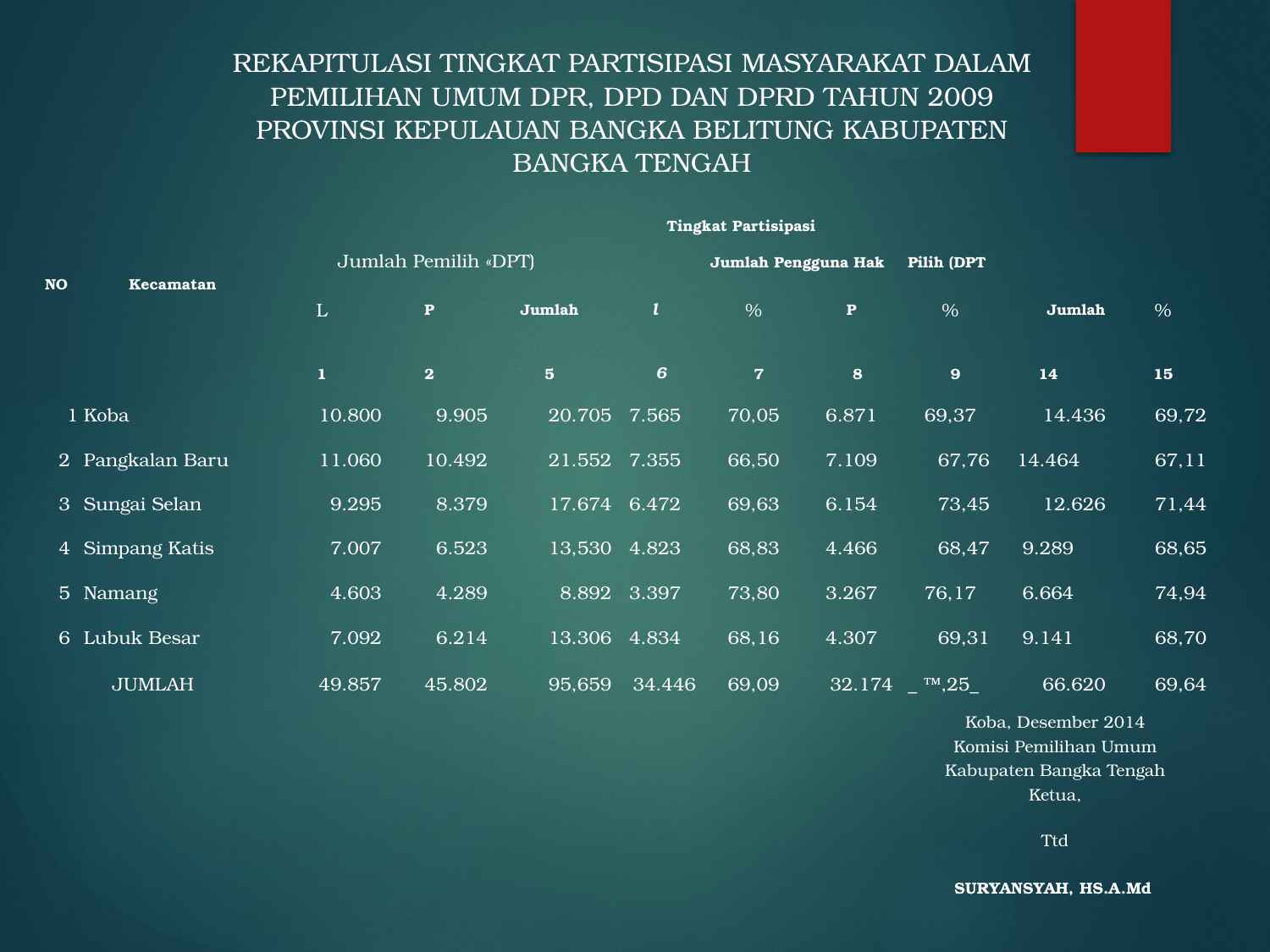

REKAPITULASI TINGKAT PARTISIPASI MASYARAKAT DALAM PEMILIHAN UMUM DPR, DPD DAN DPRD TAHUN 2009 PROVINSI KEPULAUAN BANGKA BELITUNG KABUPATEN BANGKA TENGAH
|  |  | Tingkat Partisipasi |  |  |  |  |  |  |  |  |
| --- | --- | --- | --- | --- | --- | --- | --- | --- | --- | --- |
|  |  | Jumlah Pemilih «DPT) |  |  |  | Jumlah Pengguna Hak |  | Pilih (DPT |  |  |
| NO | Kecamatan | L | P | Jumlah | l | % | P | % | Jumlah | % |
|  |  | 1 | 2 | 5 | 6 | 7 | 8 | 9 | 14 | 15 |
| 1 | Koba | 10.800 | 9.905 | 20.705 | 7.565 | 70,05 | 6.871 | 69,37 | 14.436 | 69,72 |
| 2 | Pangkalan Baru | 11.060 | 10.492 | 21.552 | 7.355 | 66,50 | 7.109 | 67,76 | 14.464 | 67,11 |
| 3 | Sungai Selan | 9.295 | 8.379 | 17.674 | 6.472 | 69,63 | 6.154 | 73,45 | 12.626 | 71,44 |
| 4 | Simpang Katis | 7.007 | 6.523 | 13,530 | 4.823 | 68,83 | 4.466 | 68,47 | 9.289 | 68,65 |
| 5 | Namang | 4.603 | 4.289 | 8.892 | 3.397 | 73,80 | 3.267 | 76,17 | 6.664 | 74,94 |
| 6 | Lubuk Besar | 7.092 | 6.214 | 13.306 | 4.834 | 68,16 | 4.307 | 69,31 | 9.141 | 68,70 |
| JUMLAH |  | 49.857 | 45.802 | 95,659 | 34.446 | 69,09 | 32.174 | \_ ™,25\_ | 66.620 | 69,64 |
Koba, Desember 2014 Komisi Pemilihan Umum Kabupaten Bangka Tengah Ketua,
Ttd
SURYANSYAH, HS.A.Md